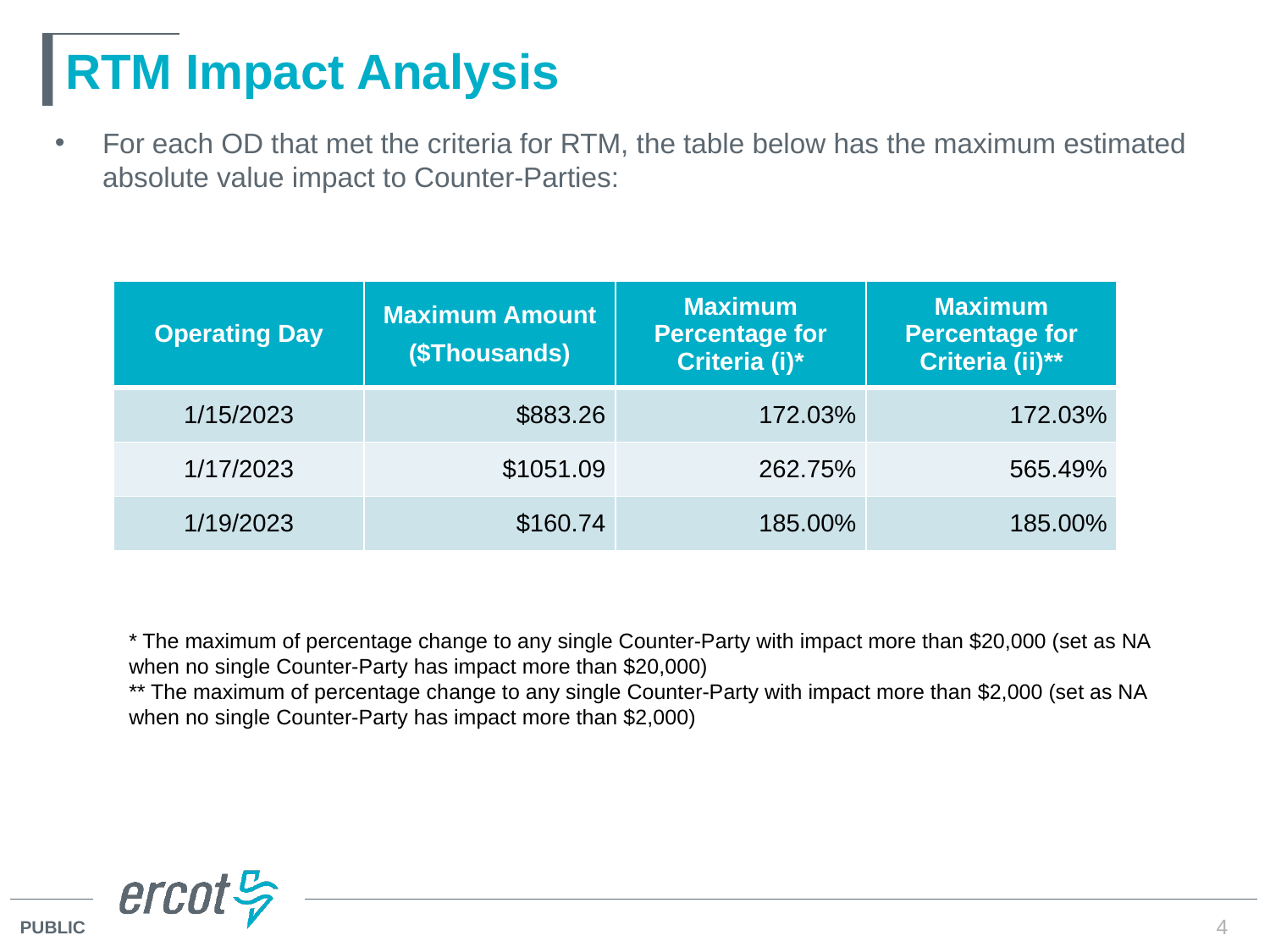

# RTM Impact Analysis
For each OD that met the criteria for RTM, the table below has the maximum estimated absolute value impact to Counter-Parties:

| Operating Day | Maximum Amount ($Thousands) | Maximum Percentage for Criteria (i)\* | Maximum Percentage for Criteria (ii)\*\* |
| --- | --- | --- | --- |
| 1/15/2023 | $883.26 | 172.03% | 172.03% |
| 1/17/2023 | $1051.09 | 262.75% | 565.49% |
| 1/19/2023 | $160.74 | 185.00% | 185.00% |
* The maximum of percentage change to any single Counter-Party with impact more than $20,000 (set as NA when no single Counter-Party has impact more than $20,000)
** The maximum of percentage change to any single Counter-Party with impact more than $2,000 (set as NA when no single Counter-Party has impact more than $2,000)
4